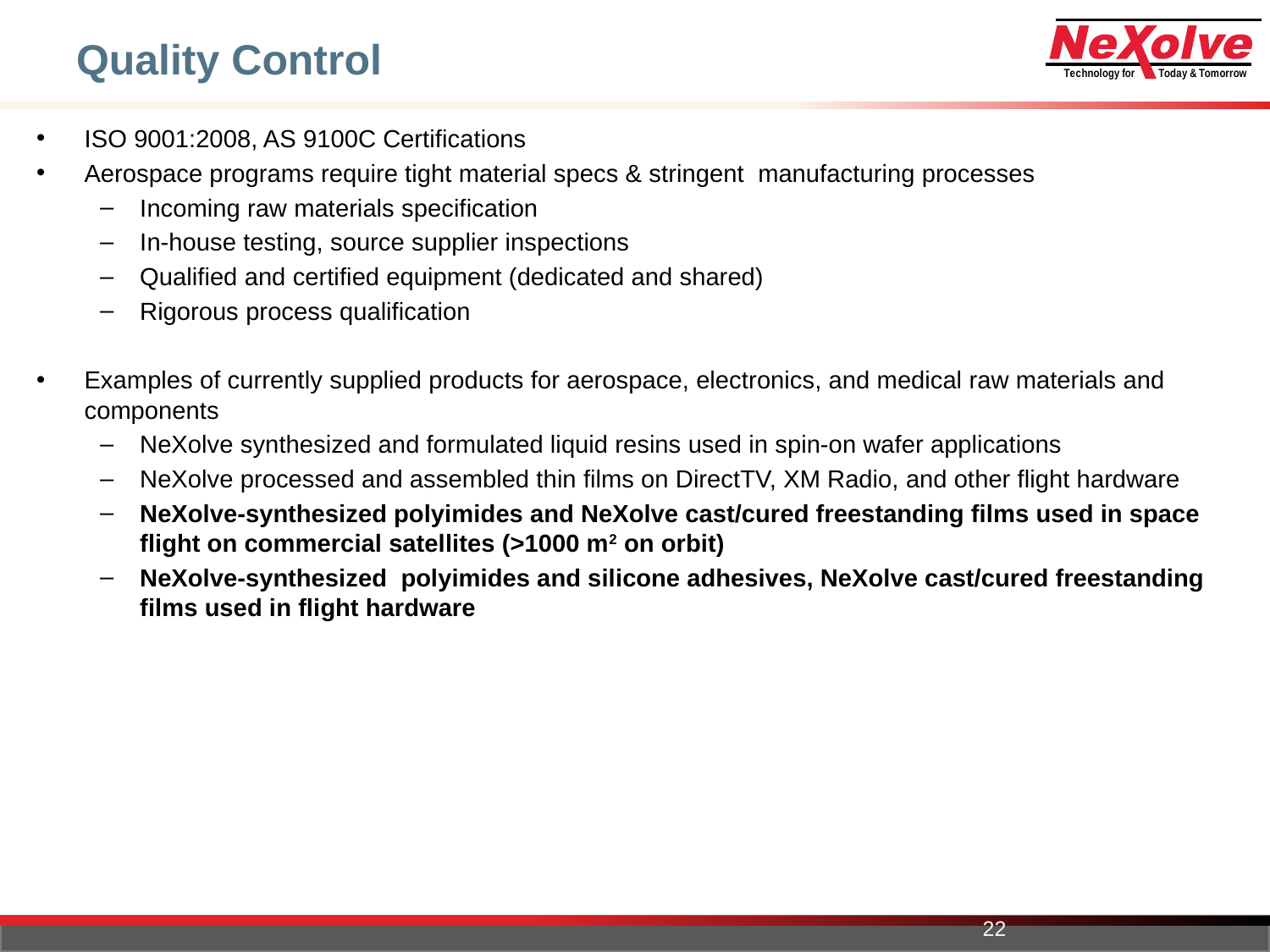

# Quality Control
ISO 9001:2008, AS 9100C Certifications
Aerospace programs require tight material specs & stringent  manufacturing processes
Incoming raw materials specification
In-house testing, source supplier inspections
Qualified and certified equipment (dedicated and shared)
Rigorous process qualification

Examples of currently supplied products for aerospace, electronics, and medical raw materials and components
NeXolve synthesized and formulated liquid resins used in spin-on wafer applications
NeXolve processed and assembled thin films on DirectTV, XM Radio, and other flight hardware
NeXolve-synthesized polyimides and NeXolve cast/cured freestanding films used in space flight on commercial satellites (>1000 m2 on orbit)
NeXolve-synthesized  polyimides and silicone adhesives, NeXolve cast/cured freestanding films used in flight hardware
22